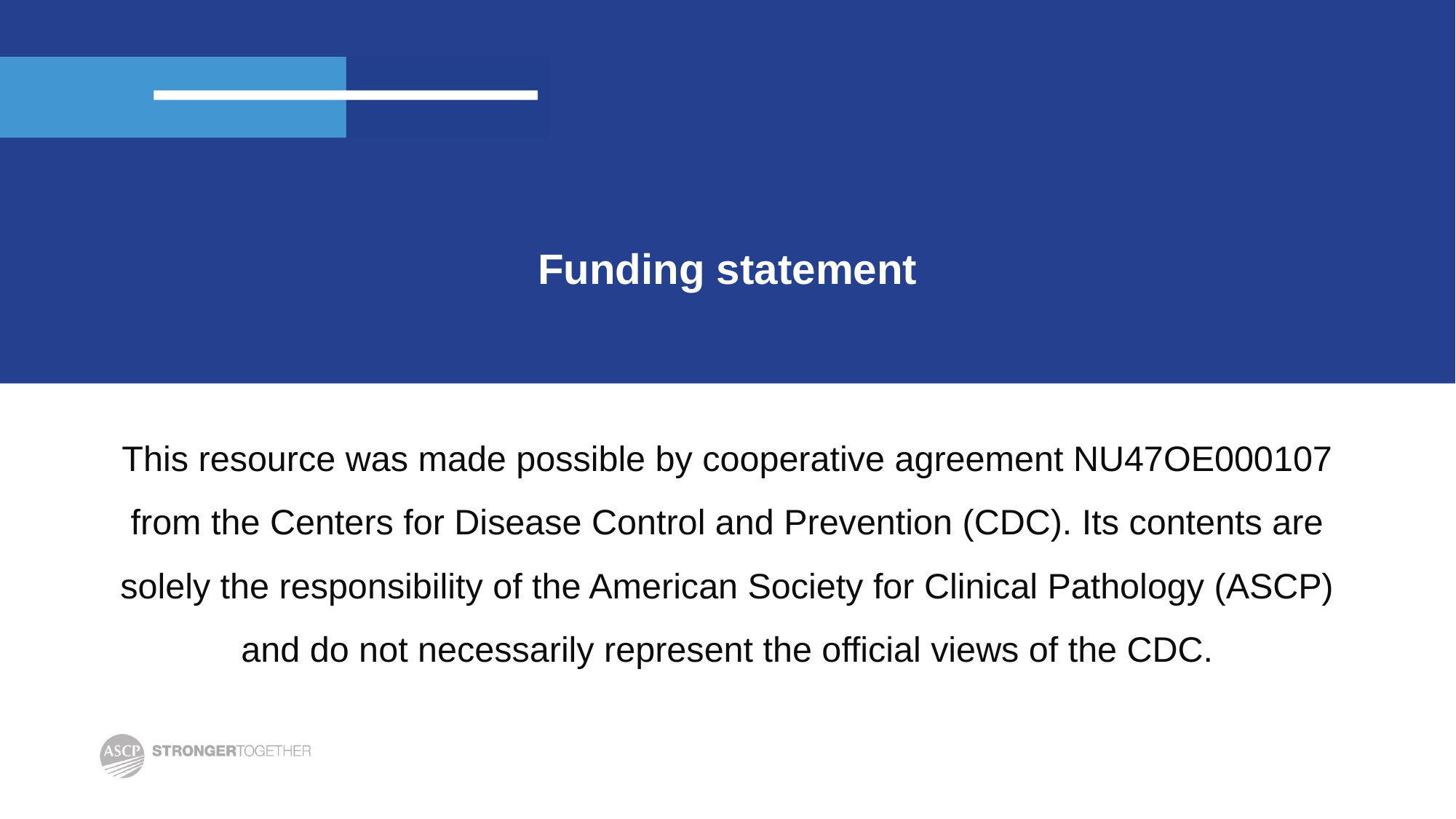

# Funding statement
This resource was made possible by cooperative agreement NU47OE000107 from the Centers for Disease Control and Prevention (CDC). Its contents are solely the responsibility of the American Society for Clinical Pathology (ASCP) and do not necessarily represent the official views of the CDC.